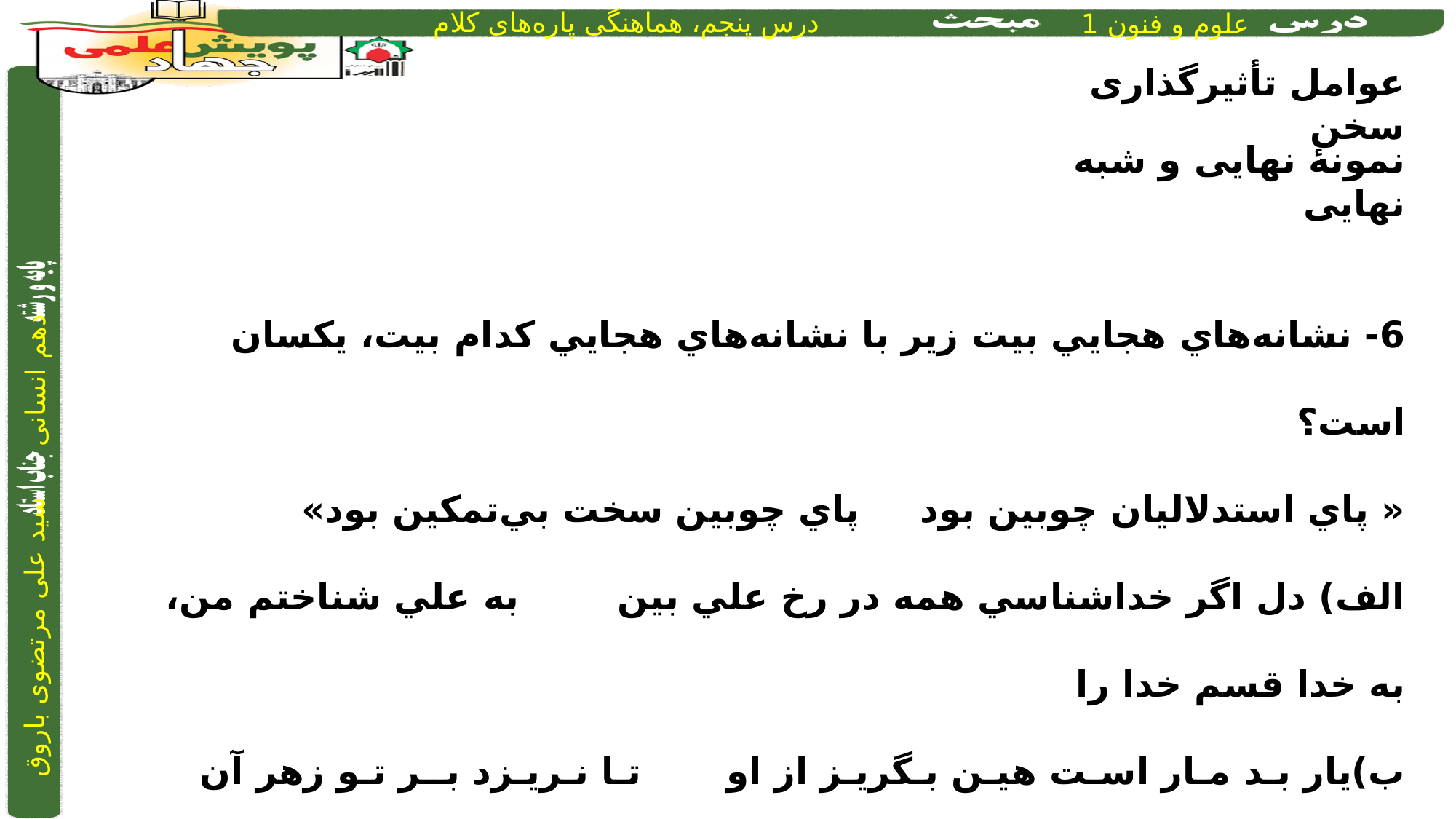

عوامل تأثیرگذاری سخن

6- نشانه‌هاي هجايي بيت زير با نشانه‌هاي هجايي كدام بيت، يكسان است؟
« پاي استدلاليان چوبين بود 		پاي چوبين سخت بي‌تمكين بود»
الف) دل اگر خداشناسي همه در رخ علي بين		 به علي شناختم من، به خدا قسم خدا را
ب)يار بـد مـار اسـت هيـن بـگريـز از او 		تـا نـريـزد بــر تـو زهر آن زشت‌خو
نمونۀ نهایی و شبه نهایی